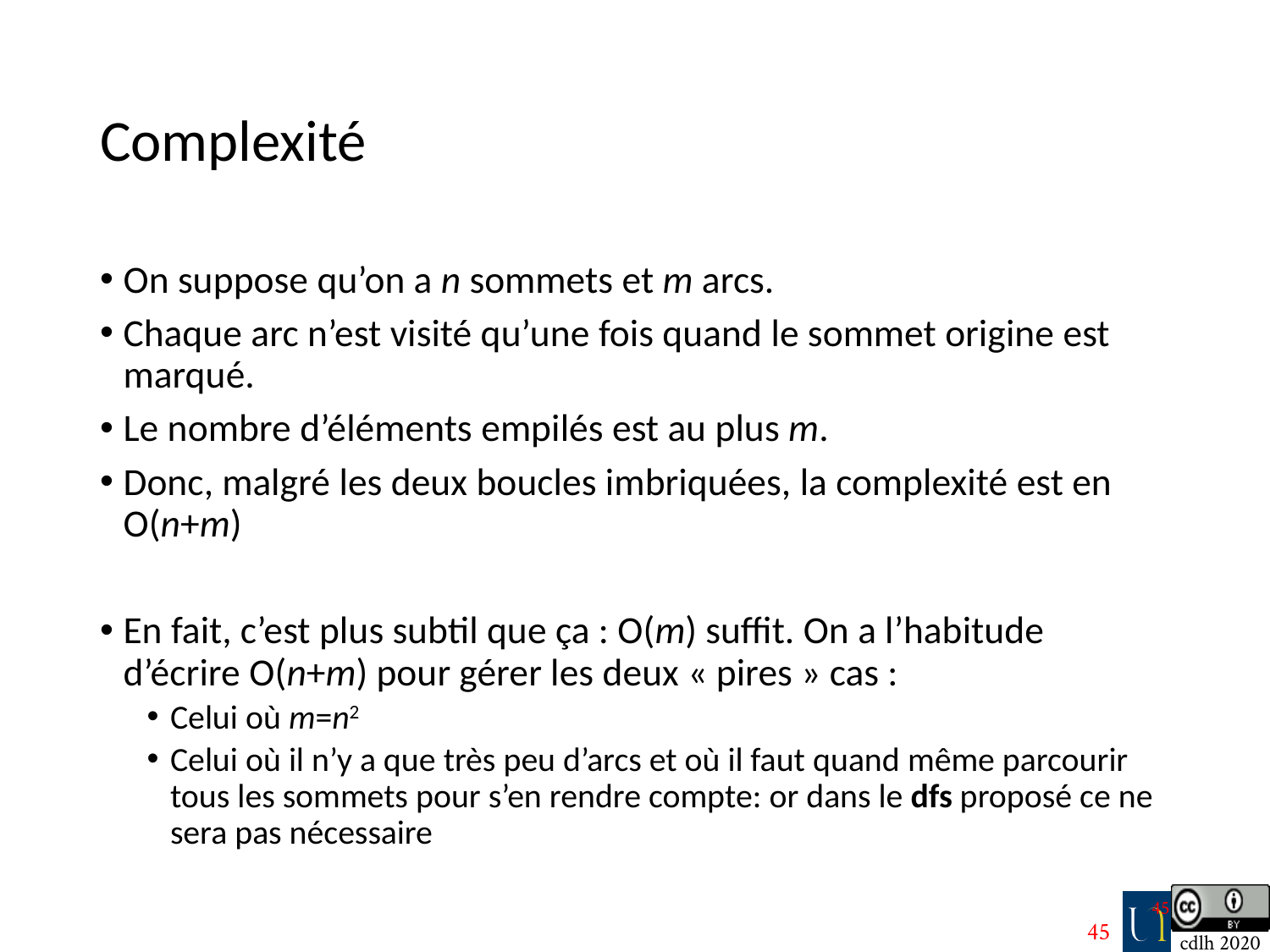

# Complexité
On suppose qu’on a n sommets et m arcs.
Chaque arc n’est visité qu’une fois quand le sommet origine est marqué.
Le nombre d’éléments empilés est au plus m.
Donc, malgré les deux boucles imbriquées, la complexité est en O(n+m)

En fait, c’est plus subtil que ça : O(m) suffit. On a l’habitude d’écrire O(n+m) pour gérer les deux « pires » cas :
Celui où m=n2
Celui où il n’y a que très peu d’arcs et où il faut quand même parcourir tous les sommets pour s’en rendre compte: or dans le dfs proposé ce ne sera pas nécessaire

45